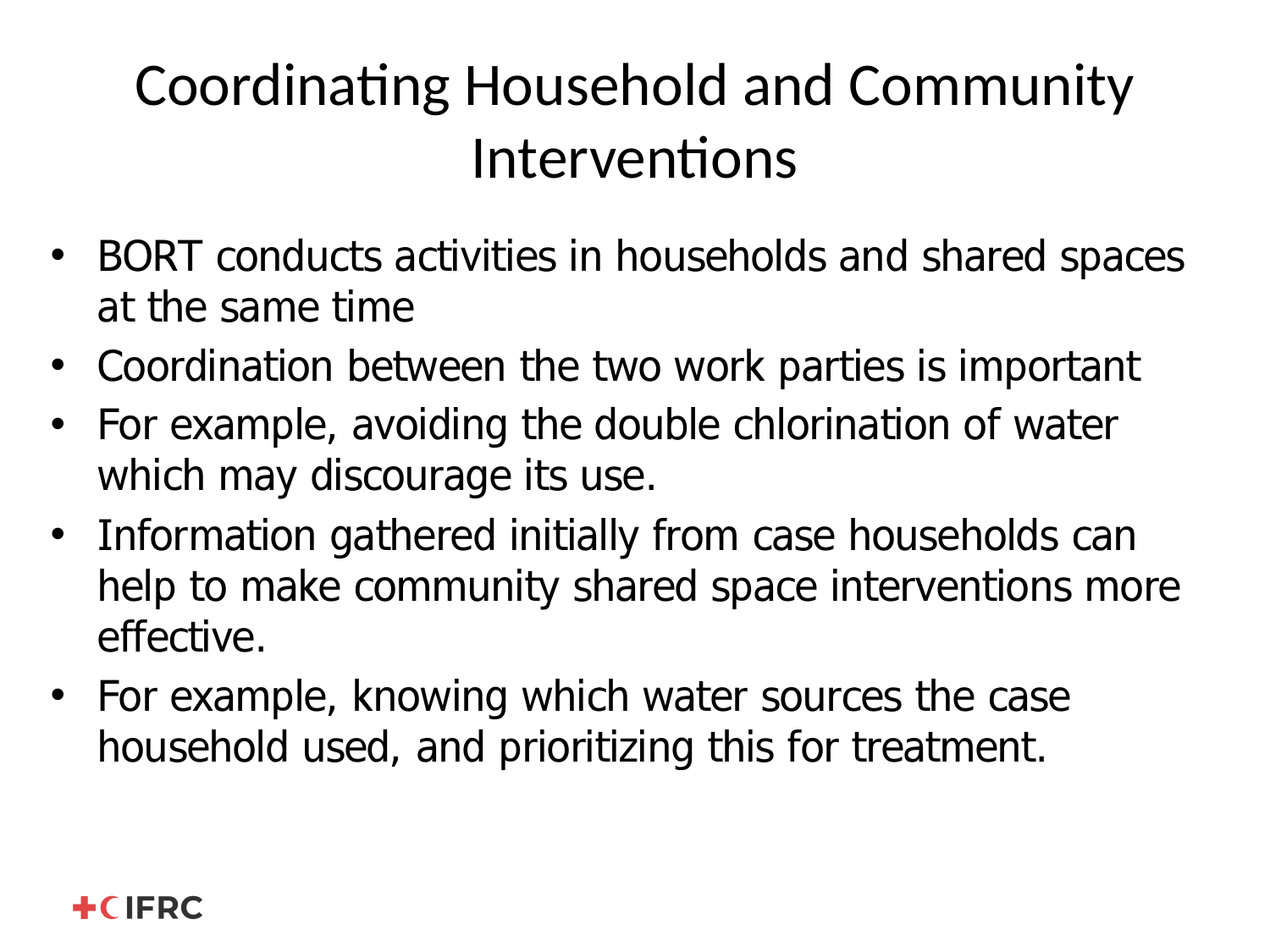

# Coordinating Household and Community Interventions
BORT conducts activities in households and shared spaces at the same time
Coordination between the two work parties is important
For example, avoiding the double chlorination of water which may discourage its use.
Information gathered initially from case households can help to make community shared space interventions more effective.
For example, knowing which water sources the case household used, and prioritizing this for treatment.